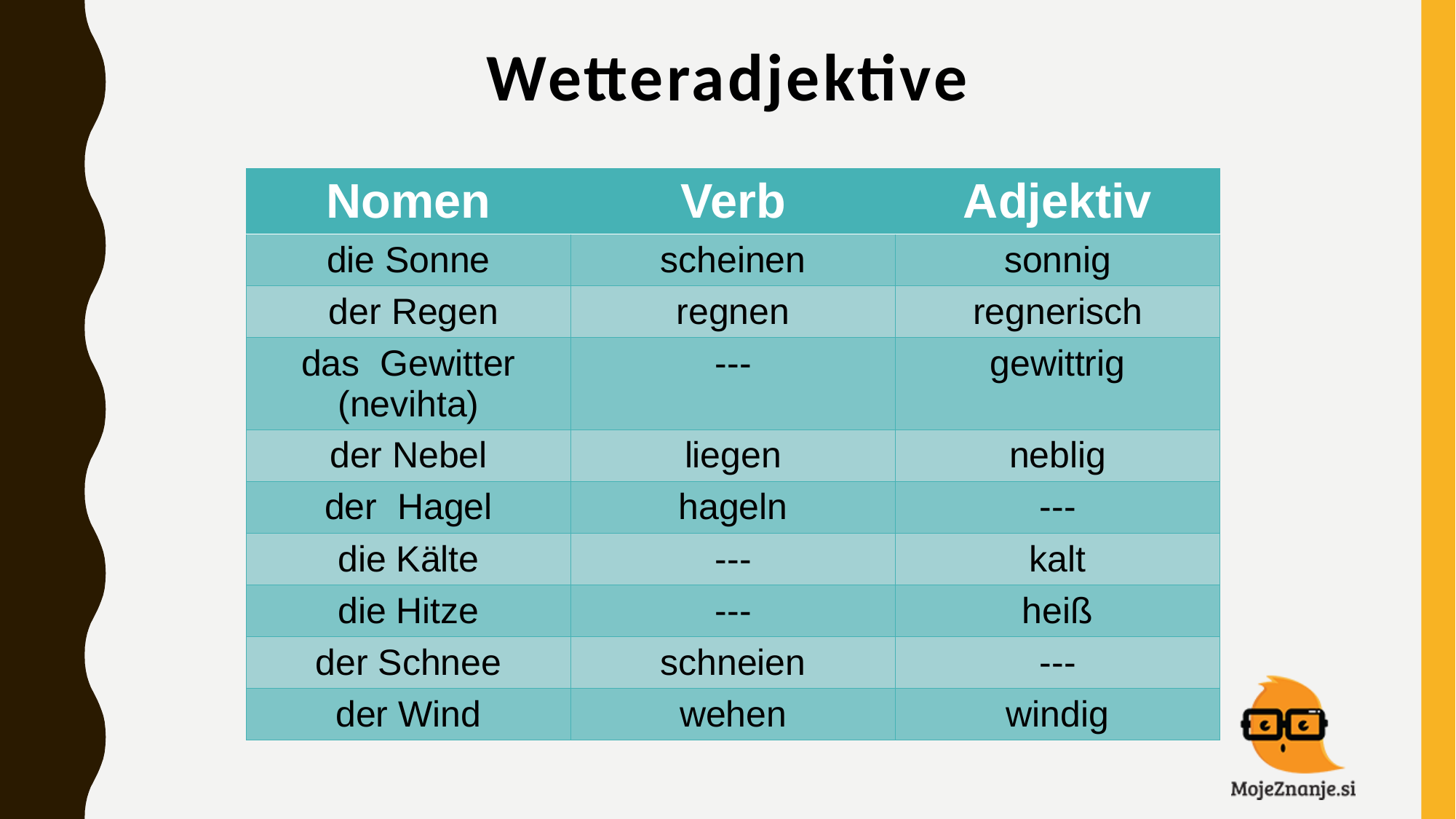

# Wetteradjektive
| Nomen | Verb | Adjektiv |
| --- | --- | --- |
| die Sonne | scheinen | sonnig |
| der Regen | regnen | regnerisch |
| das Gewitter (nevihta) | --- | gewittrig |
| der Nebel | liegen | neblig |
| der Hagel | hageln | --- |
| die Kälte | --- | kalt |
| die Hitze | --- | heiß |
| der Schnee | schneien | --- |
| der Wind | wehen | windig |